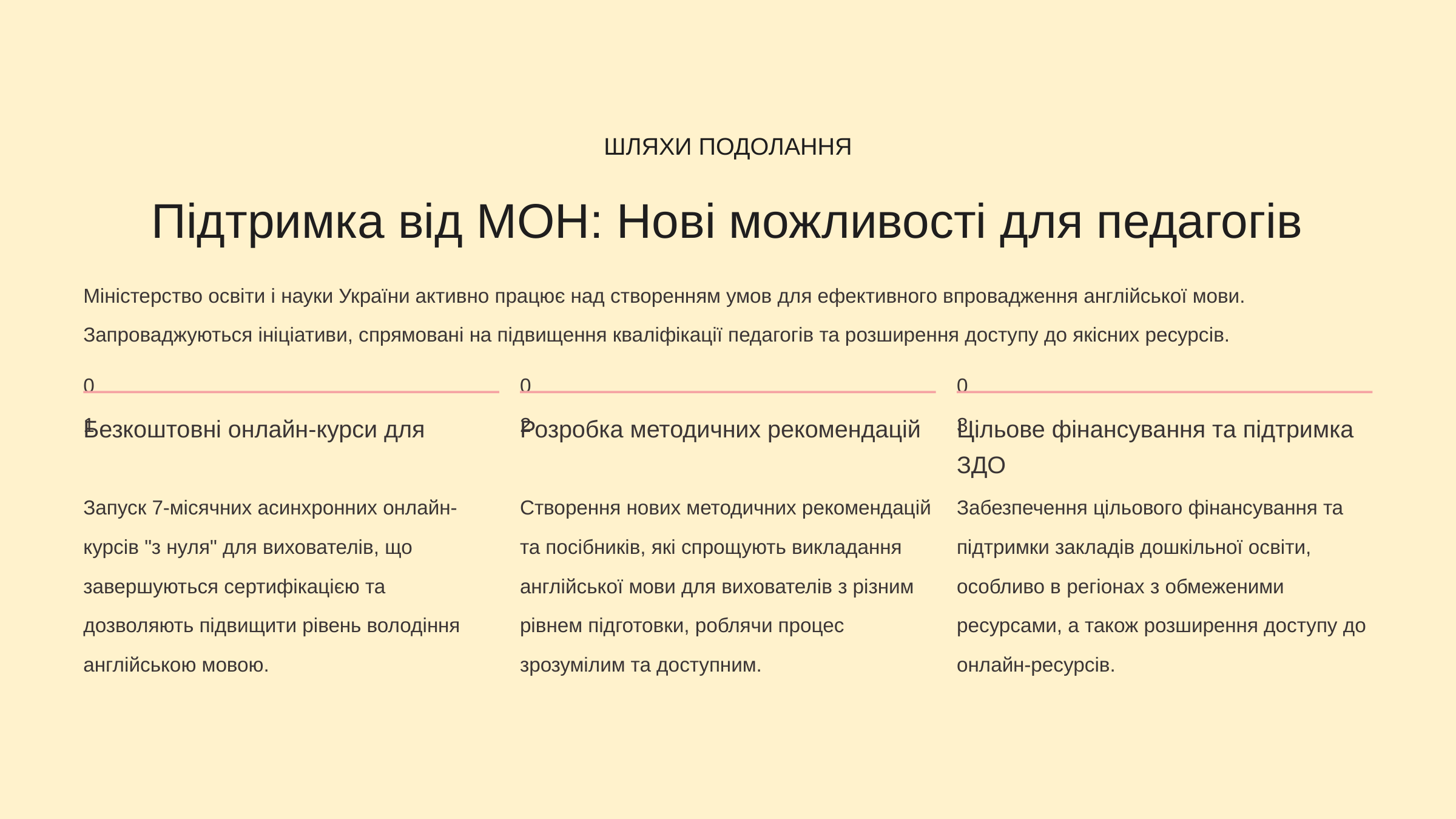

ШЛЯХИ ПОДОЛАННЯ
Підтримка від МОН: Нові можливості для педагогів
Міністерство освіти і науки України активно працює над створенням умов для ефективного впровадження англійської мови. Запроваджуються ініціативи, спрямовані на підвищення кваліфікації педагогів та розширення доступу до якісних ресурсів.
01
02
03

Безкоштовні онлайн-курси для
Розробка методичних рекомендацій
Цільове фінансування та підтримка ЗДО
Запуск 7-місячних асинхронних онлайн-курсів "з нуля" для вихователів, що завершуються сертифікацією та дозволяють підвищити рівень володіння англійською мовою.
Створення нових методичних рекомендацій та посібників, які спрощують викладання англійської мови для вихователів з різним рівнем підготовки, роблячи процес зрозумілим та доступним.
Забезпечення цільового фінансування та підтримки закладів дошкільної освіти, особливо в регіонах з обмеженими ресурсами, а також розширення доступу до онлайн-ресурсів.